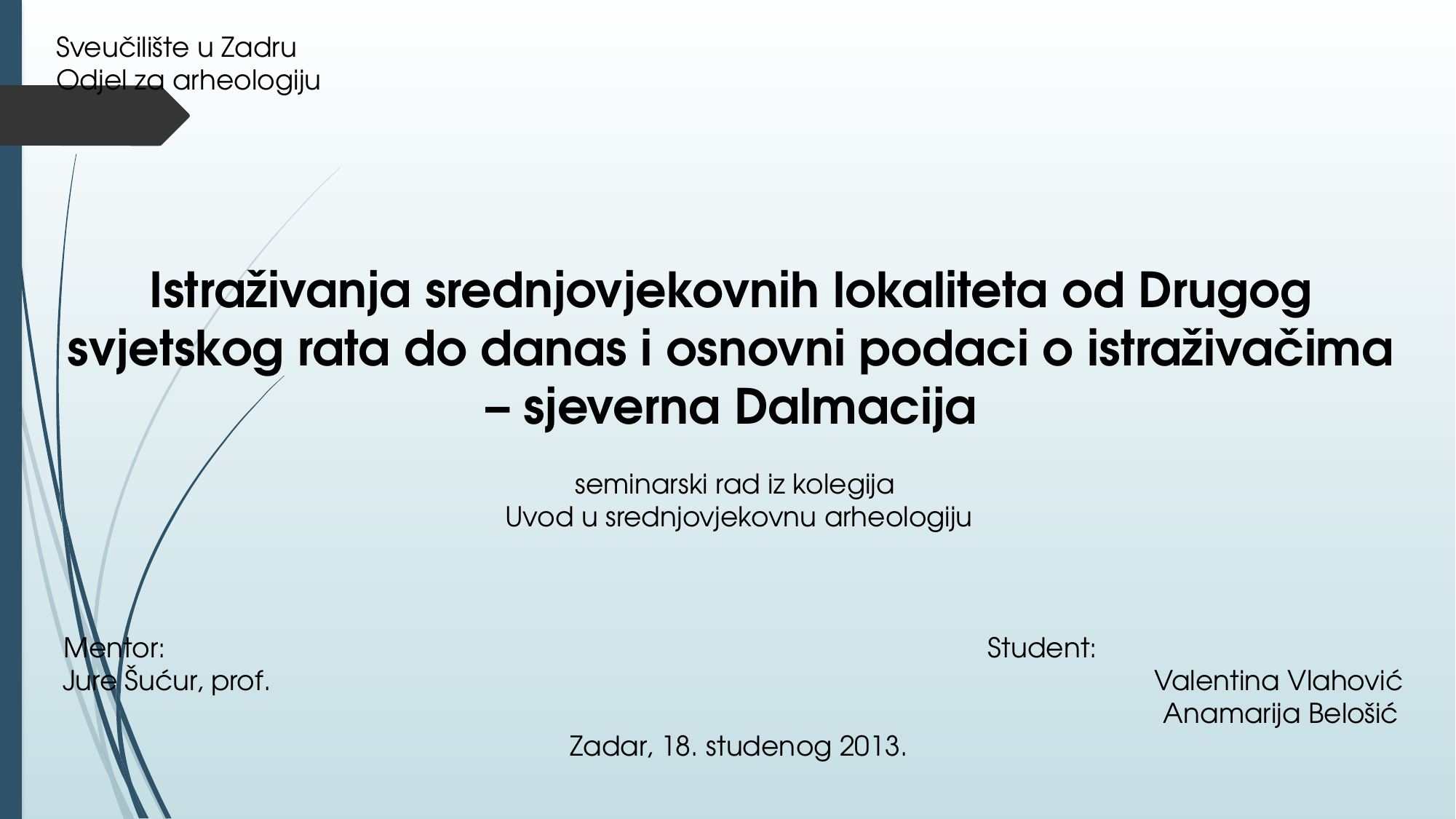

Sveučilište u Zadru
Odjel za arheologiju

Istraživanja srednjovjekovnih lokaliteta od Drugog svjetskog rata do danas i osnovni podaci o istraživačima – sjeverna Dalmacija

 seminarski rad iz kolegija
  Uvod u srednjovjekovnu arheologiju

 Mentor:                                                                                                            Student:
Jure Šućur, prof.                                                                                                                    Valentina Vlahović
Anamarija Belošić
  Zadar, 18. studenog 2013.